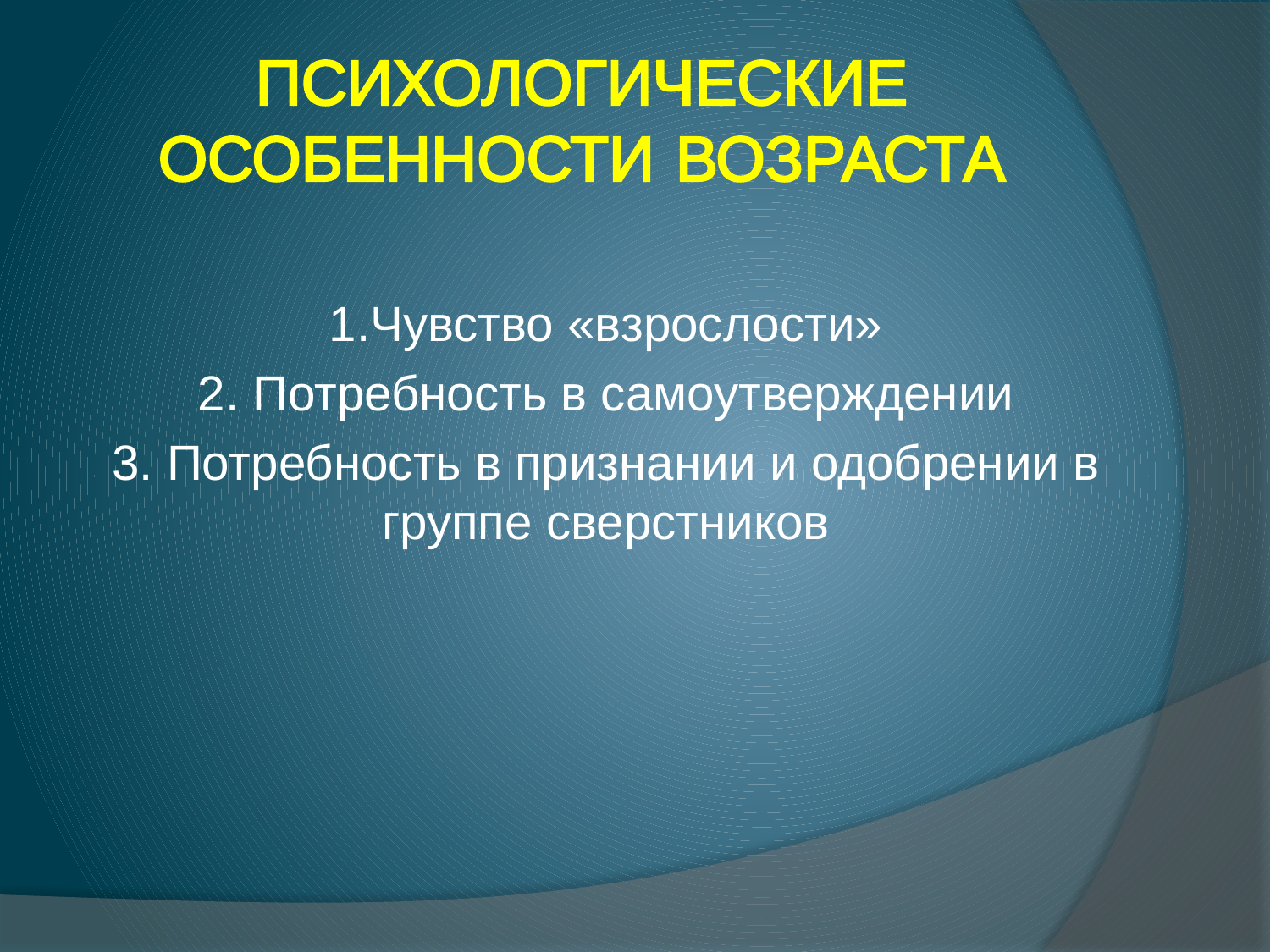

# ПСИХОЛОГИЧЕСКИЕ ОСОБЕННОСТИ ВОЗРАСТА
1.Чувство «взрослости»
2. Потребность в самоутверждении
3. Потребность в признании и одобрении в группе сверстников